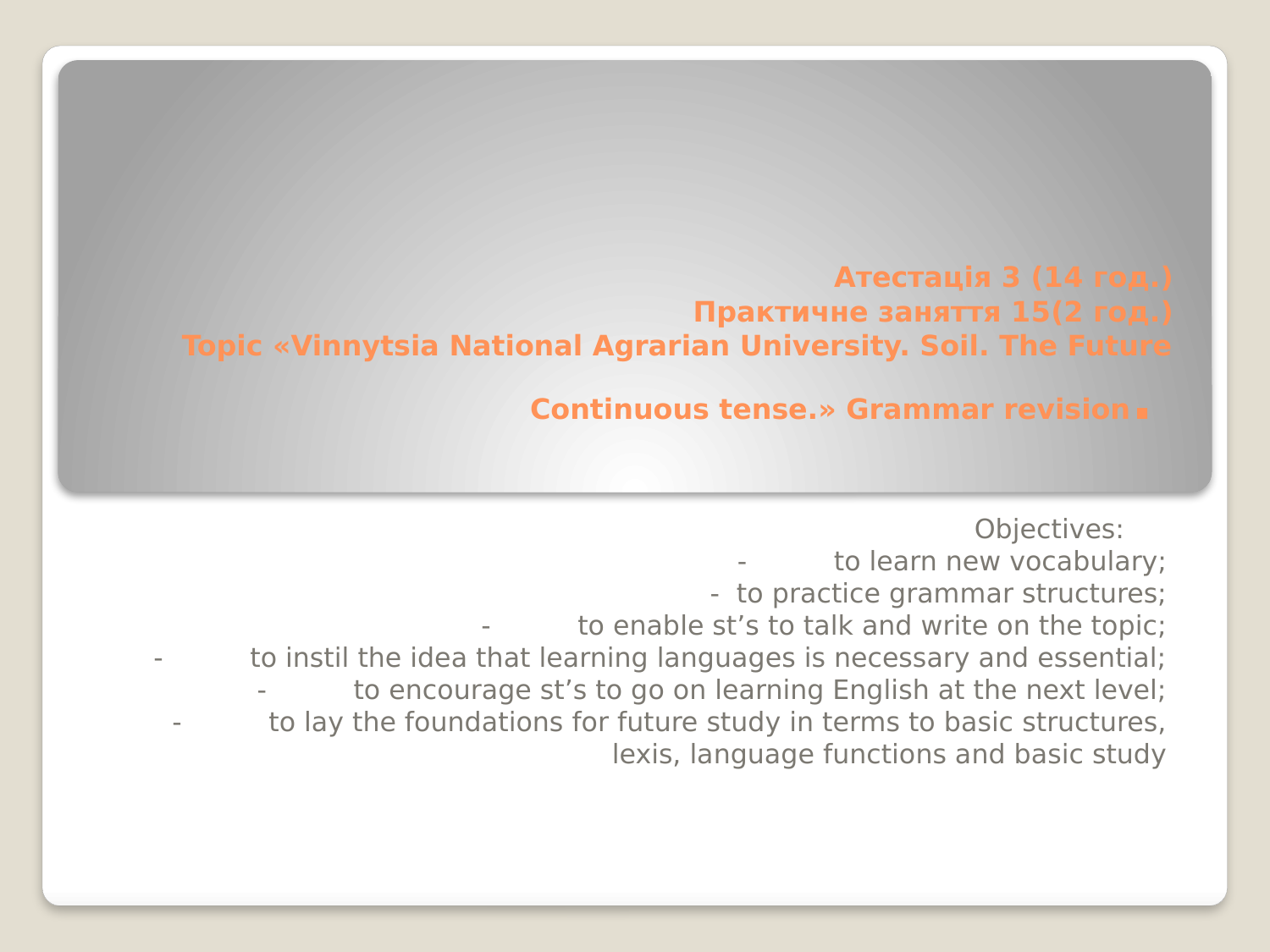

# Атестація 3 (14 год.) Практичне заняття 15(2 год.) Topic «Vinnytsia National Agrarian University. Soil. The Future Continuous tense.» Grammar revision.
Objectives:
-	to learn new vocabulary;
   -  to practice grammar structures;
-	to enable st’s to talk and write on the topic;
-	to instil the idea that learning languages is necessary and essential;
-	to encourage st’s to go on learning English at the next level;
-	to lay the foundations for future study in terms to basic structures, lexis, language functions and basic study